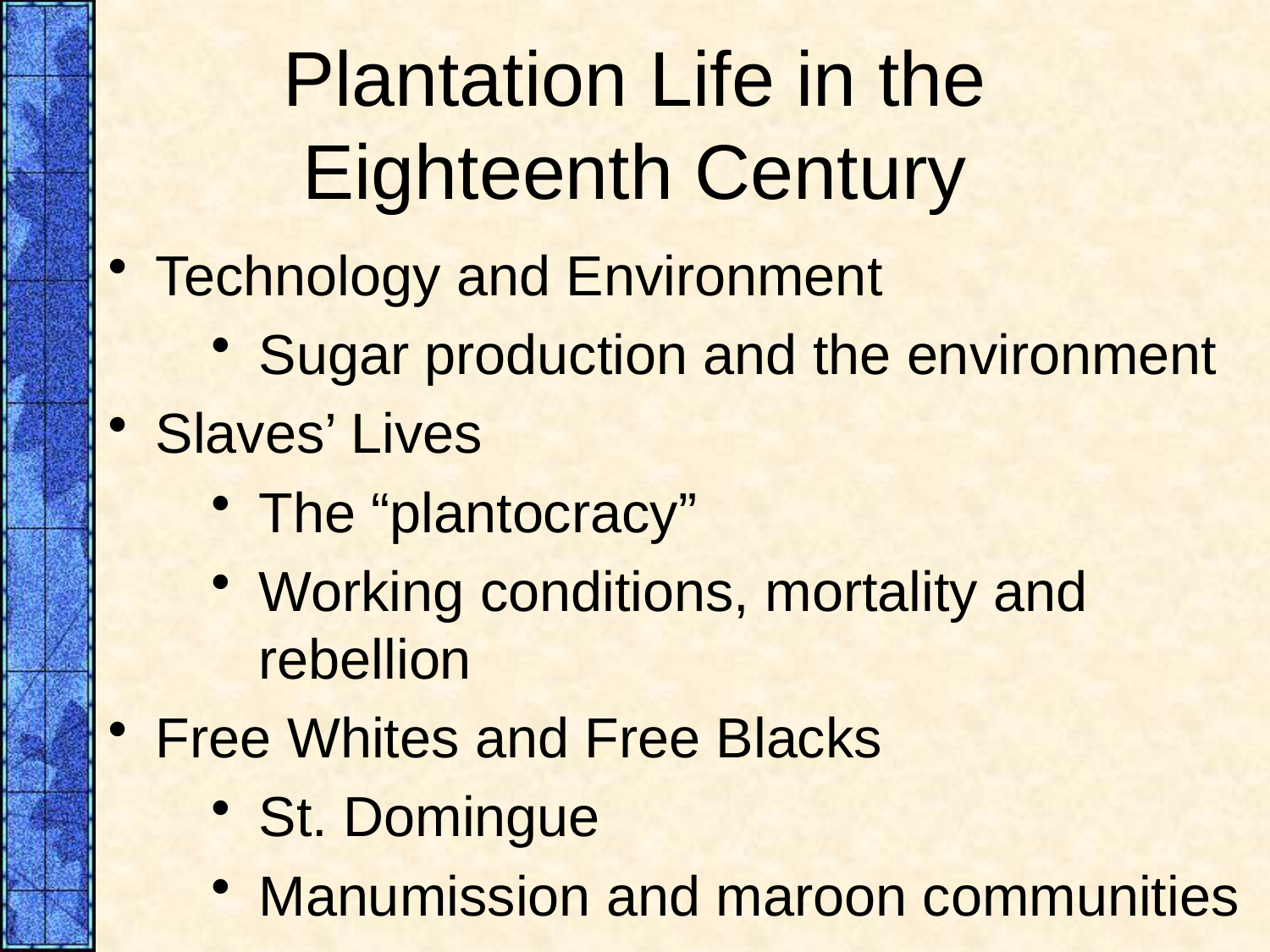

# Plantation Life in the Eighteenth Century
Technology and Environment
Sugar production and the environment
Slaves’ Lives
The “plantocracy”
Working conditions, mortality and rebellion
Free Whites and Free Blacks
St. Domingue
Manumission and maroon communities